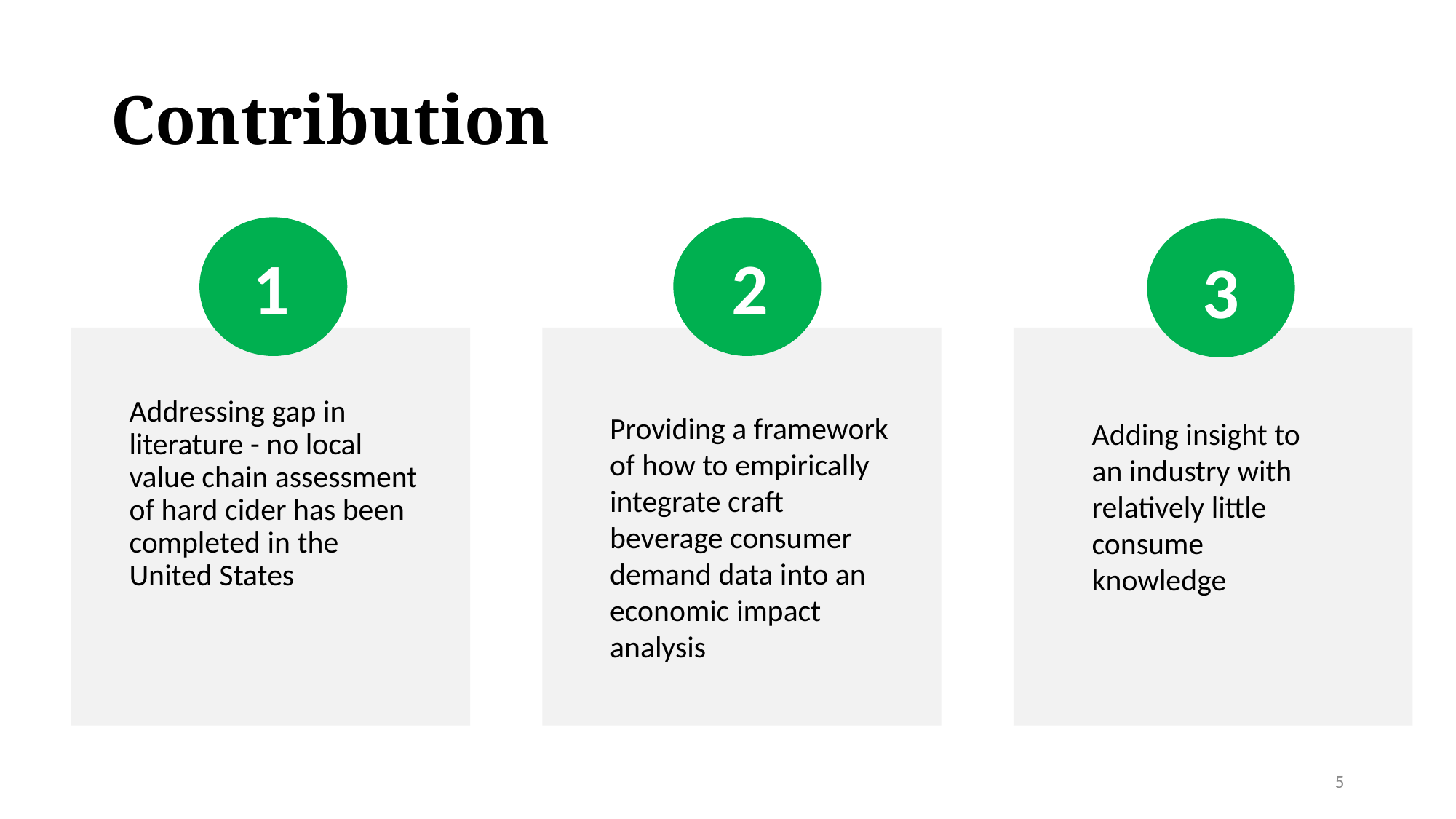

# Contribution

2
1
3

Addressing gap in literature - no local value chain assessment of hard cider has been completed in the United States
Providing a framework of how to empirically integrate craft beverage consumer demand data into an economic impact analysis
Adding insight to an industry with relatively little consume knowledge
5